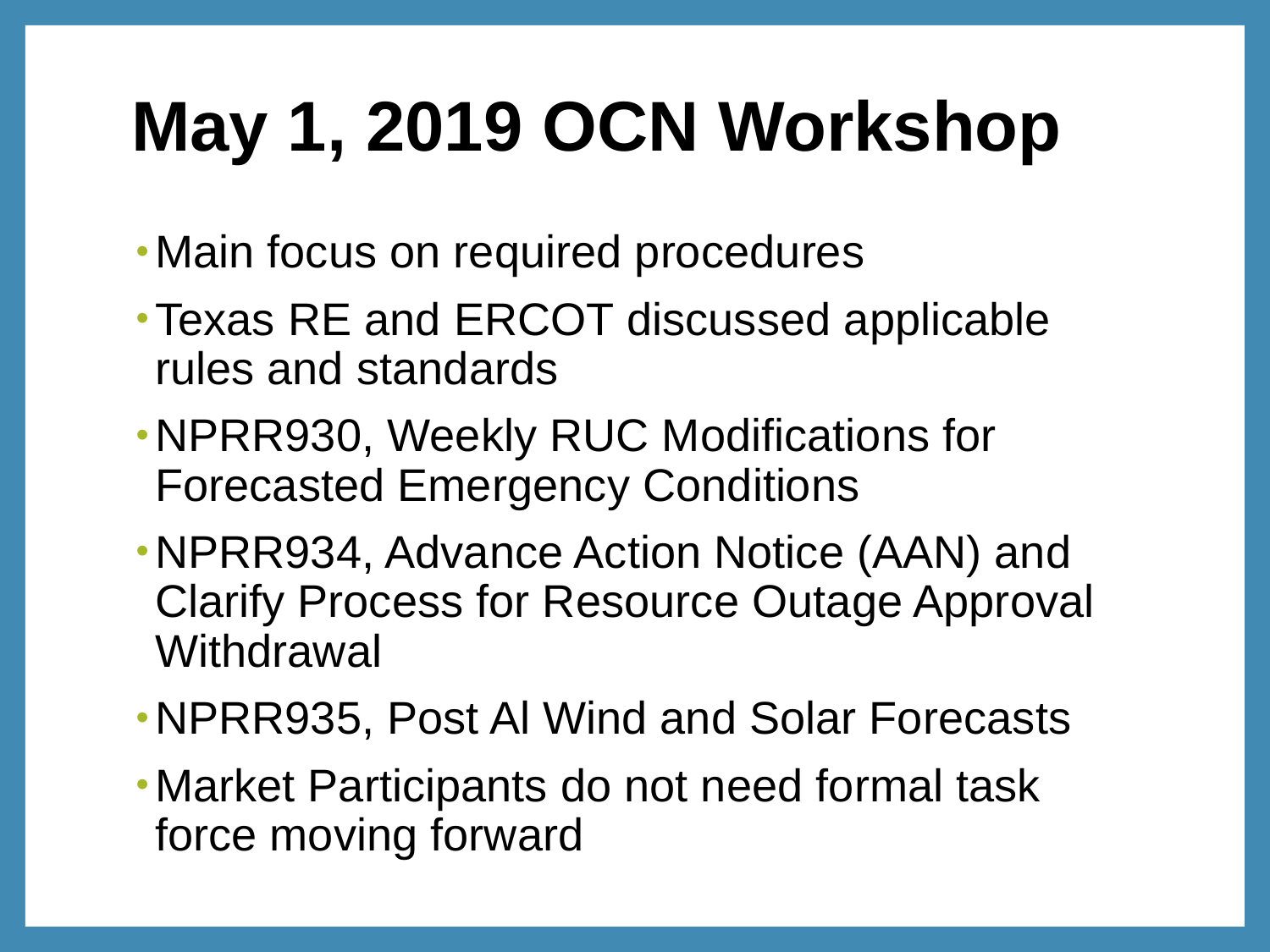

# May 1, 2019 OCN Workshop
Main focus on required procedures
Texas RE and ERCOT discussed applicable rules and standards
NPRR930, Weekly RUC Modifications for Forecasted Emergency Conditions
NPRR934, Advance Action Notice (AAN) and Clarify Process for Resource Outage Approval Withdrawal
NPRR935, Post Al Wind and Solar Forecasts
Market Participants do not need formal task force moving forward